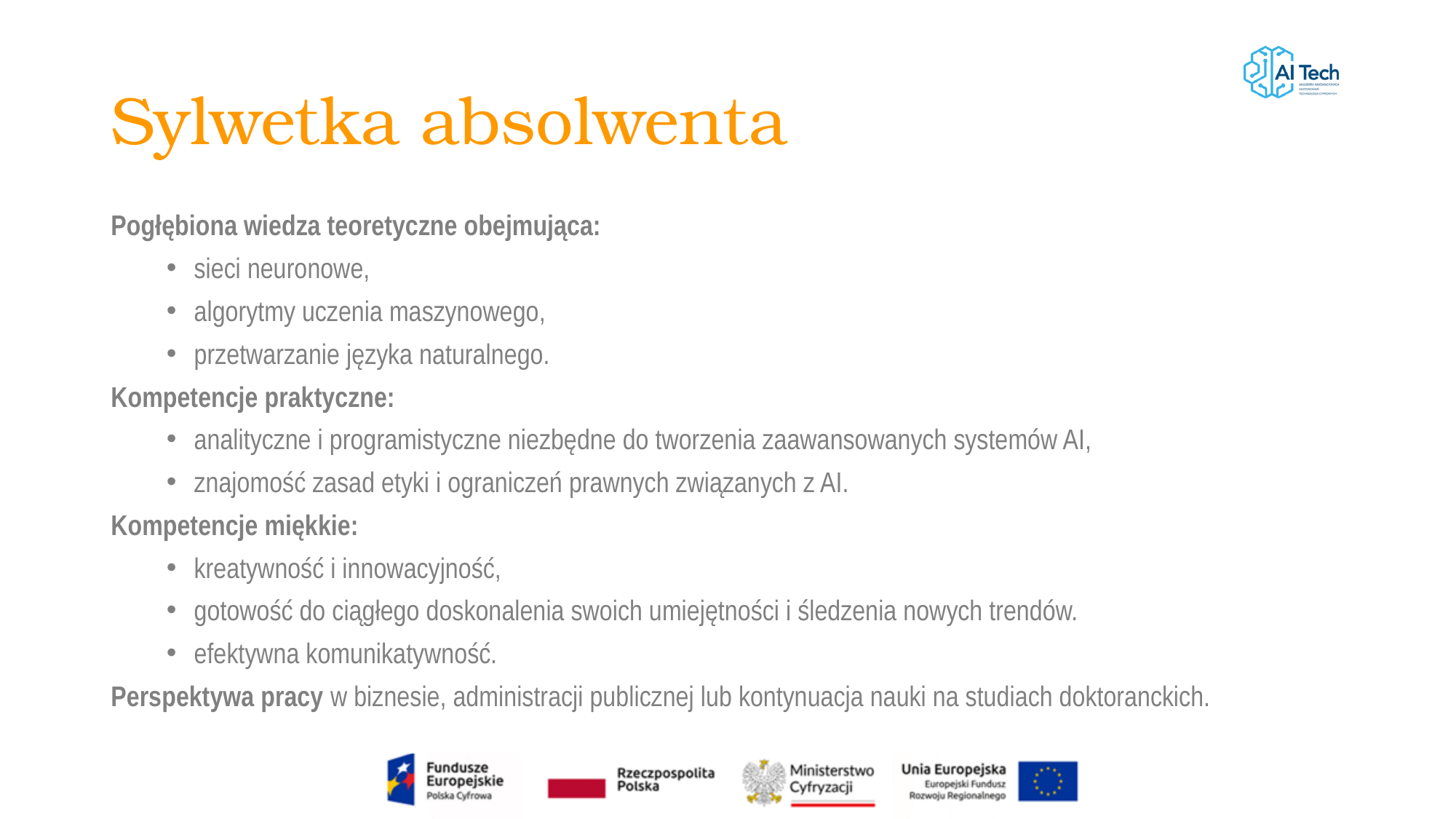

# Sylwetka absolwenta
Pogłębiona wiedza teoretyczne obejmująca:
sieci neuronowe,
algorytmy uczenia maszynowego,
przetwarzanie języka naturalnego.
Kompetencje praktyczne:
analityczne i programistyczne niezbędne do tworzenia zaawansowanych systemów AI,
znajomość zasad etyki i ograniczeń prawnych związanych z AI.
Kompetencje miękkie:
kreatywność i innowacyjność,
gotowość do ciągłego doskonalenia swoich umiejętności i śledzenia nowych trendów.
efektywna komunikatywność.
Perspektywa pracy w biznesie, administracji publicznej lub kontynuacja nauki na studiach doktoranckich.